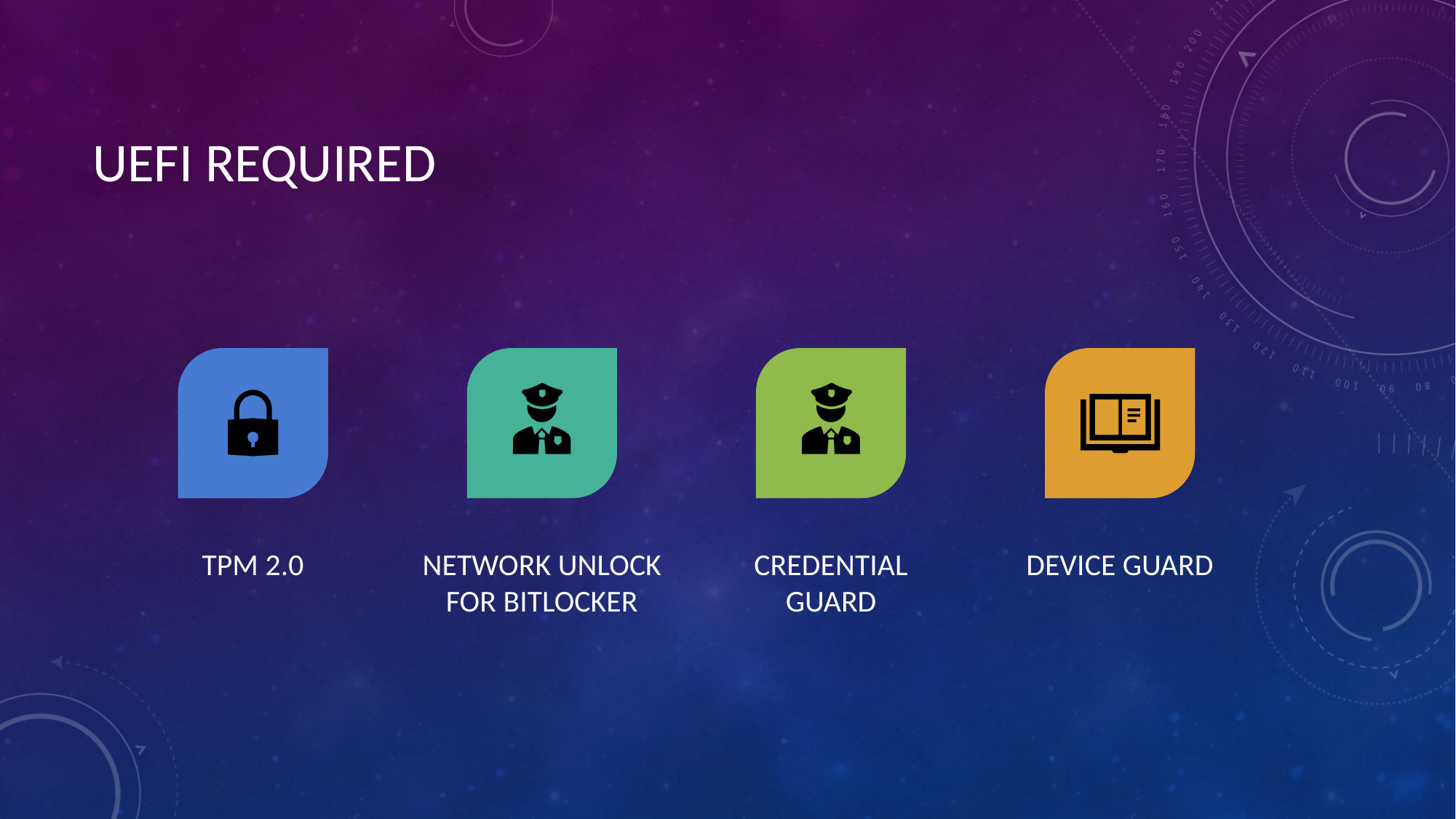

# UEFI required
TPM 2.0
Network Unlock for Bitlocker
Credential Guard
Device Guard